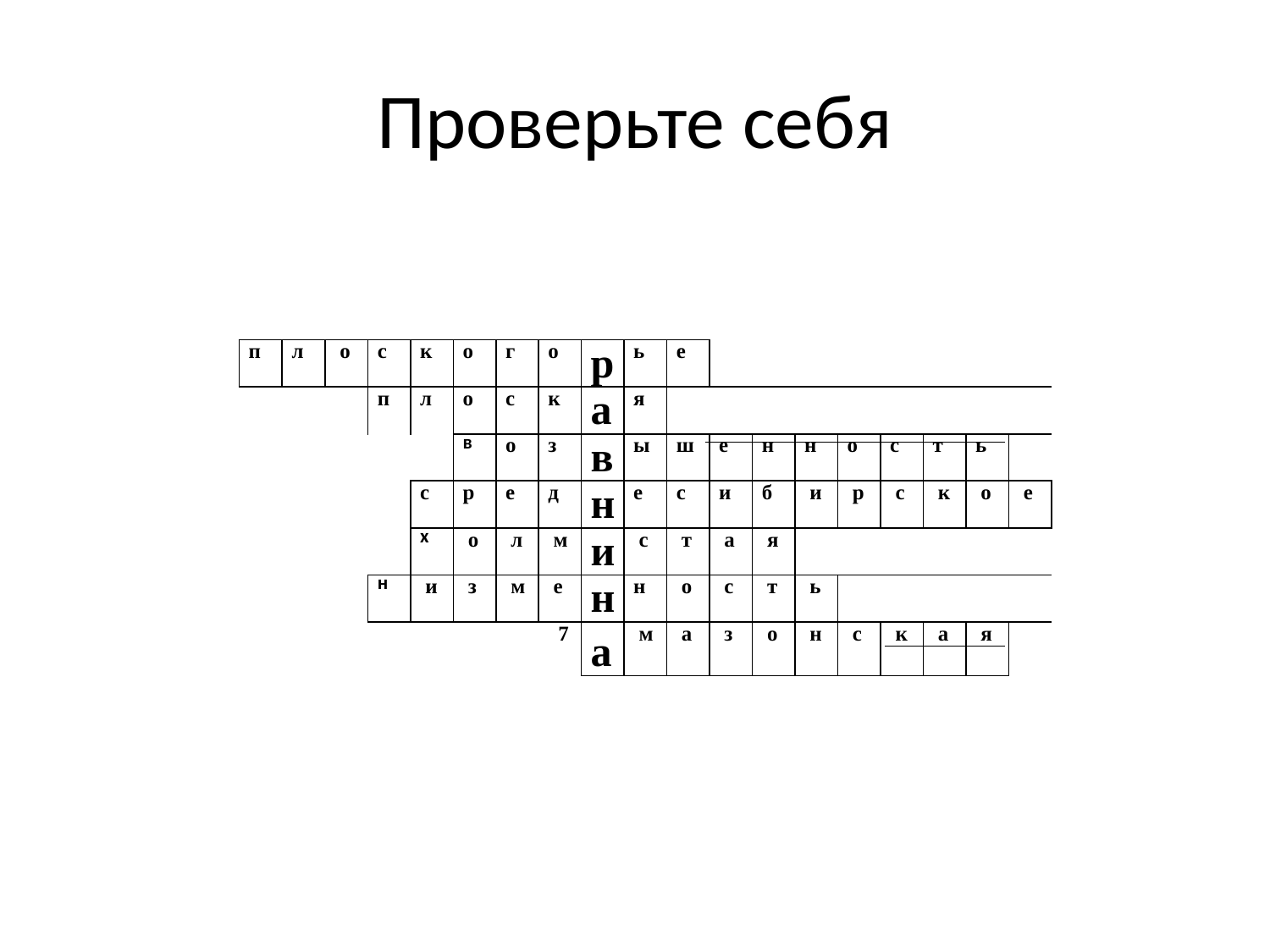

# Проверьте себя
| п | л | о | с | к | о | г | о | р | ь | е |  |  |  |  |  |  |  |  |
| --- | --- | --- | --- | --- | --- | --- | --- | --- | --- | --- | --- | --- | --- | --- | --- | --- | --- | --- |
|  |  |  | п | л | о | с | к | а | я |  |  |  |  |  |  |  |  |  |
|  |  |  |  |  | в | о | з | в | ы | ш | е | н | н | о | с | т | ь |  |
|  |  |  |  | с | р | е | д | н | е | с | и | б | и | р | с | к | о | е |
|  |  |  |  | х | о | л | м | и | с | т | а | я |  |  |  |  |  |  |
|  |  |  | н | и | з | м | е | н | н | о | с | т | ь |  |  |  |  |  |
|  |  |  |  |  |  | 7 |  | а | м | а | з | о | н | с | к | а | я |  |